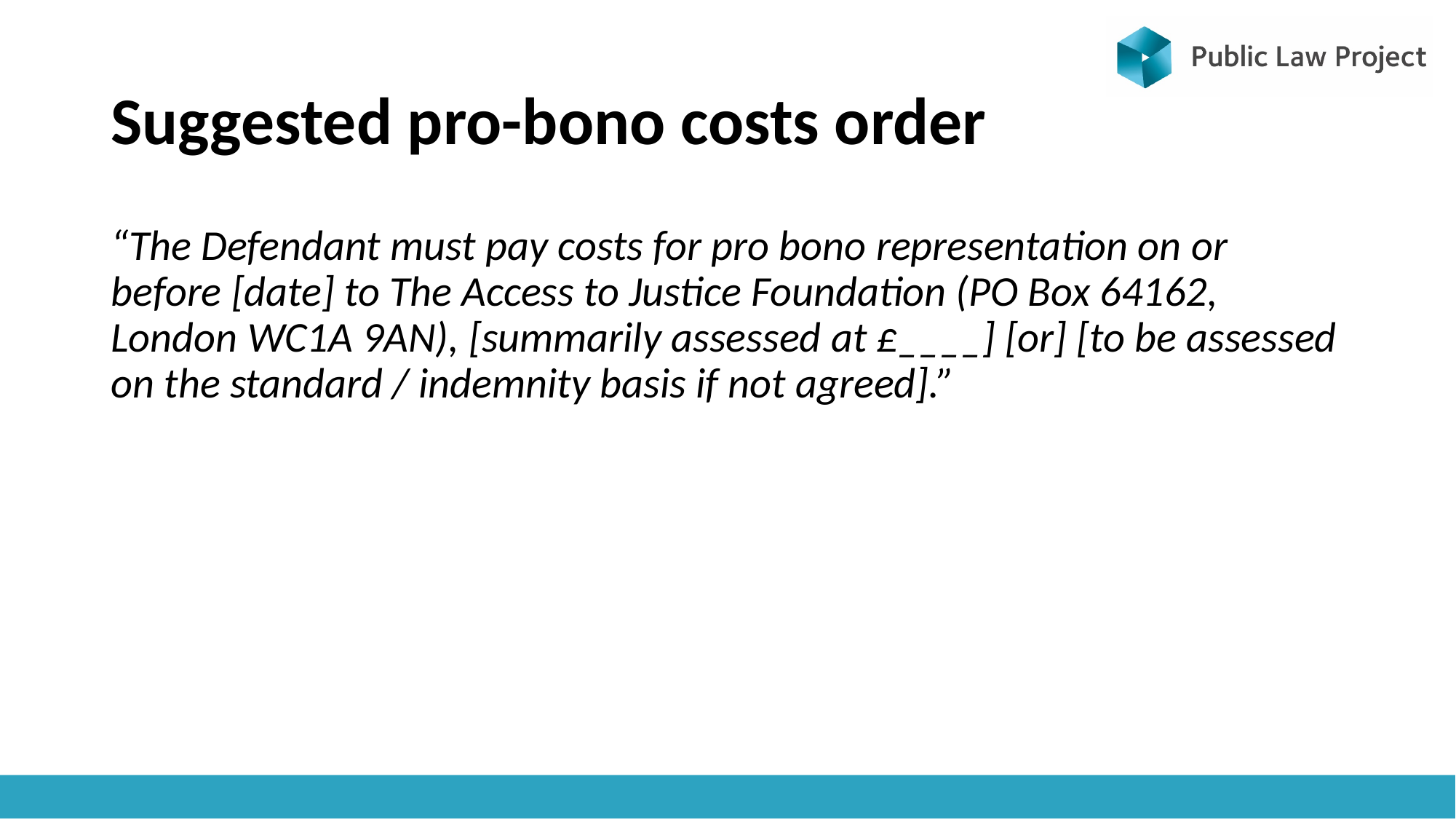

# Suggested pro-bono costs order
“The Defendant must pay costs for pro bono representation on or before [date] to The Access to Justice Foundation (PO Box 64162, London WC1A 9AN), [summarily assessed at £____] [or] [to be assessed on the standard / indemnity basis if not agreed].”